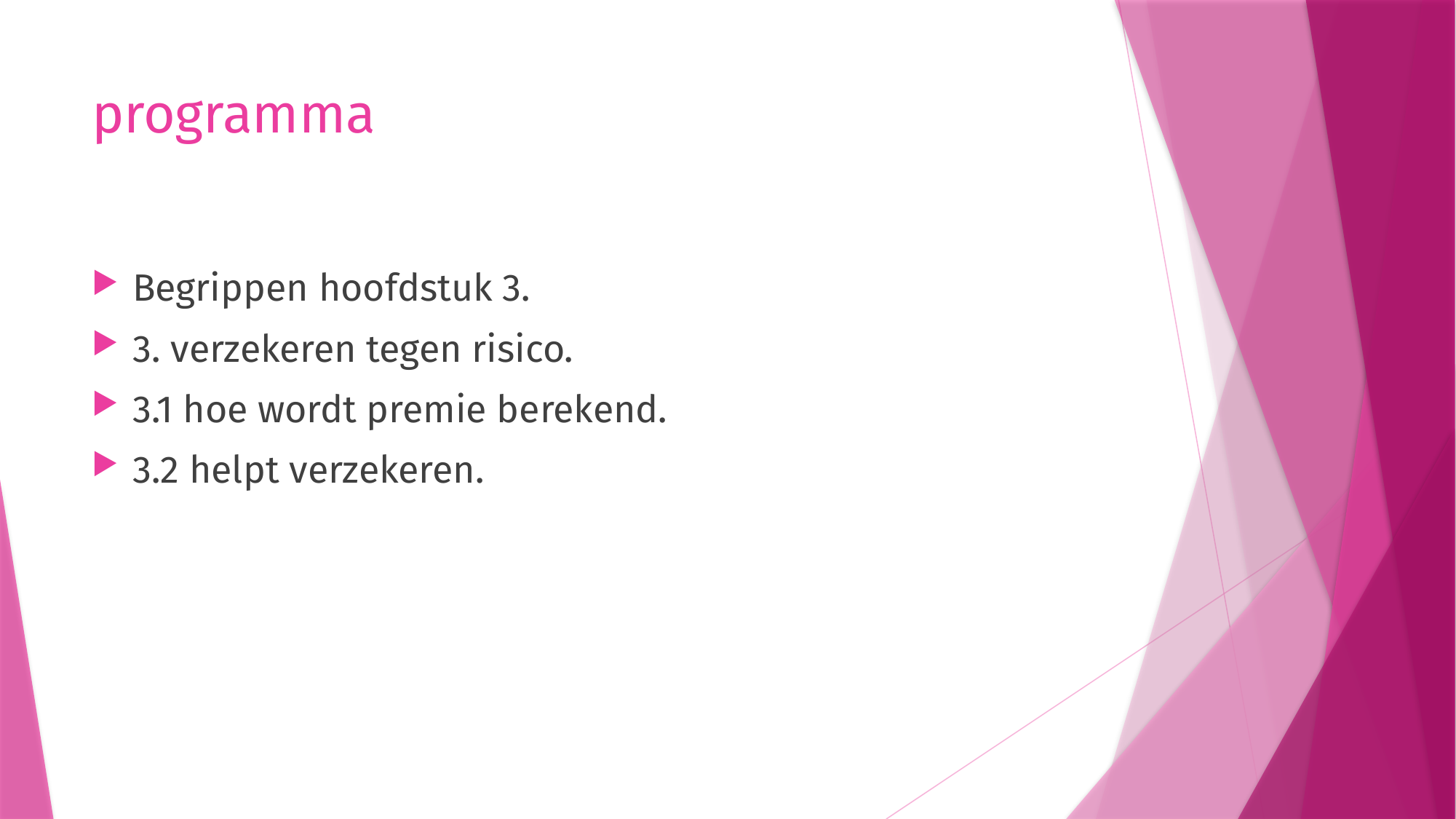

# programma
Begrippen hoofdstuk 3.
3. verzekeren tegen risico.
3.1 hoe wordt premie berekend.
3.2 helpt verzekeren.